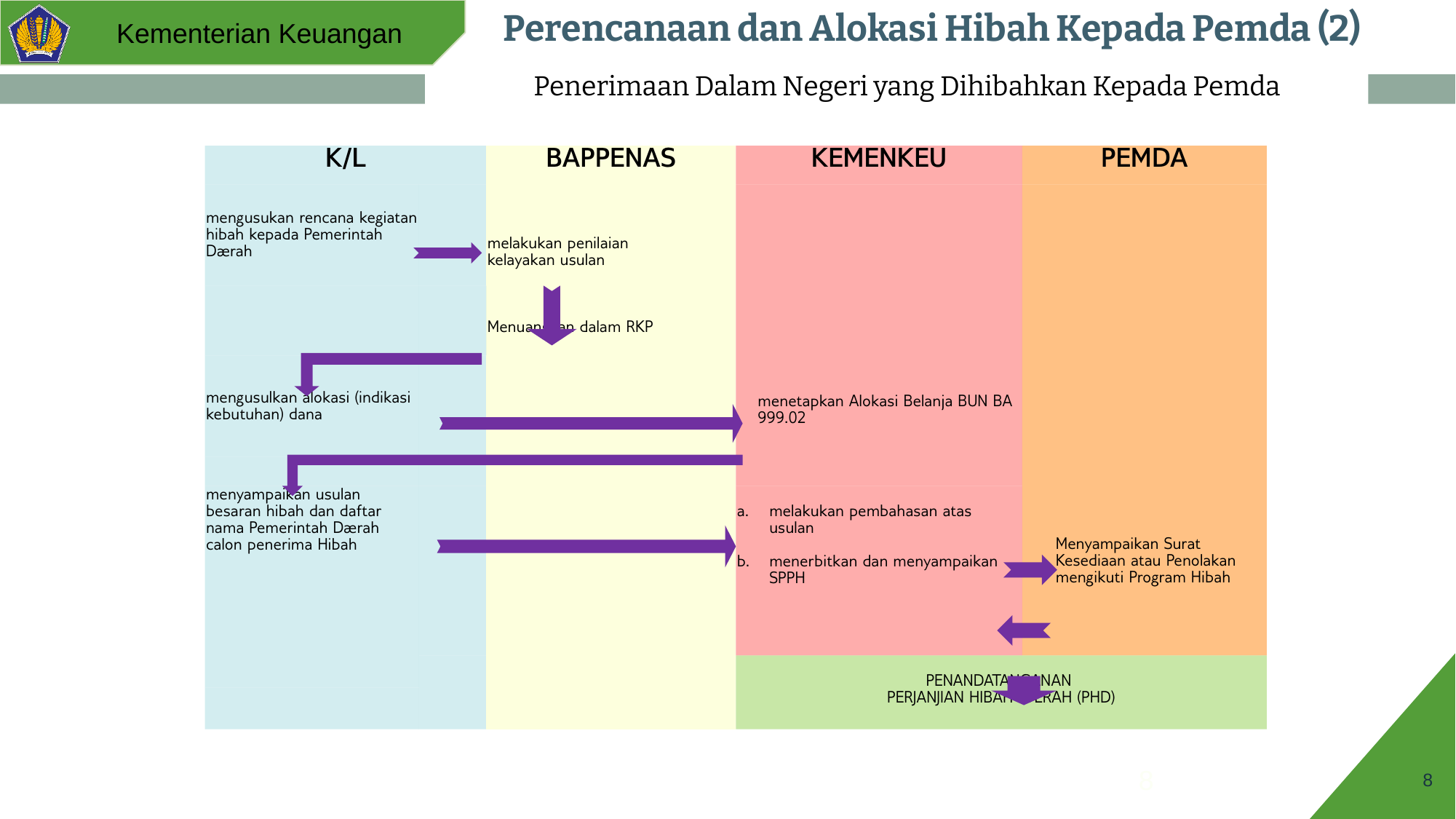

# Perencanaan dan Alokasi Hibah Kepada Pemda (2)
Penerimaan Dalam Negeri yang Dihibahkan Kepada Pemda

| K/L |  | BAPPENAS |  | KEMENKEU | PEMDA |
| --- | --- | --- | --- | --- | --- |
| mengusukan rencana kegiatan hibah kepada Pemerintah Daerah |  | melakukan penilaian kelayakan usulan Menuangkan dalam RKP |  | menetapkan Alokasi Belanja BUN BA 999.02 | Menyampaikan Surat Kesediaan atau Penolakan mengikuti Program Hibah |
|  |  |  |  |  |  |
| mengusulkan alokasi (indikasi kebutuhan) dana |  |  |  |  |  |
|  |  |  |  |  |  |
| menyampaikan usulan besaran hibah dan daftar nama Pemerintah Daerah calon penerima Hibah |  |  |  | melakukan pembahasan atas usulan menerbitkan dan menyampaikan SPPH |  |
|  |  |  |  | PENANDATANGANAN PERJANJIAN HIBAH DAERAH (PHD) |  |
|  |  |  |  |  |  |

8